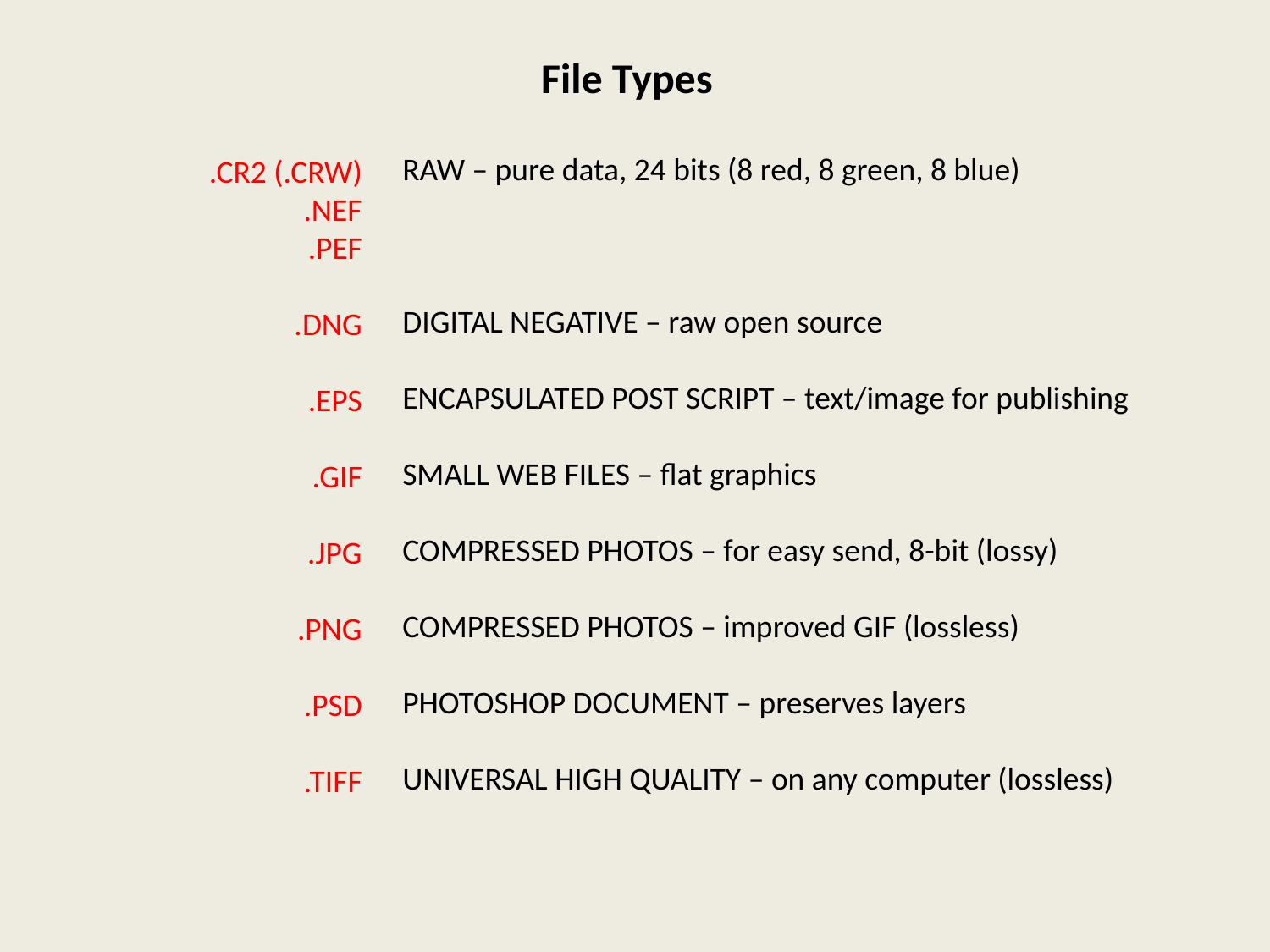

File Types
RAW – pure data, 24 bits (8 red, 8 green, 8 blue)

DIGITAL NEGATIVE – raw open source

ENCAPSULATED POST SCRIPT – text/image for publishing

SMALL WEB FILES – flat graphics

COMPRESSED PHOTOS – for easy send, 8-bit (lossy)

COMPRESSED PHOTOS – improved GIF (lossless)

PHOTOSHOP DOCUMENT – preserves layers

UNIVERSAL HIGH QUALITY – on any computer (lossless)
.CR2 (.CRW)
.NEF
.PEF

.DNG

.EPS

.GIF

.JPG

.PNG

.PSD

.TIFF